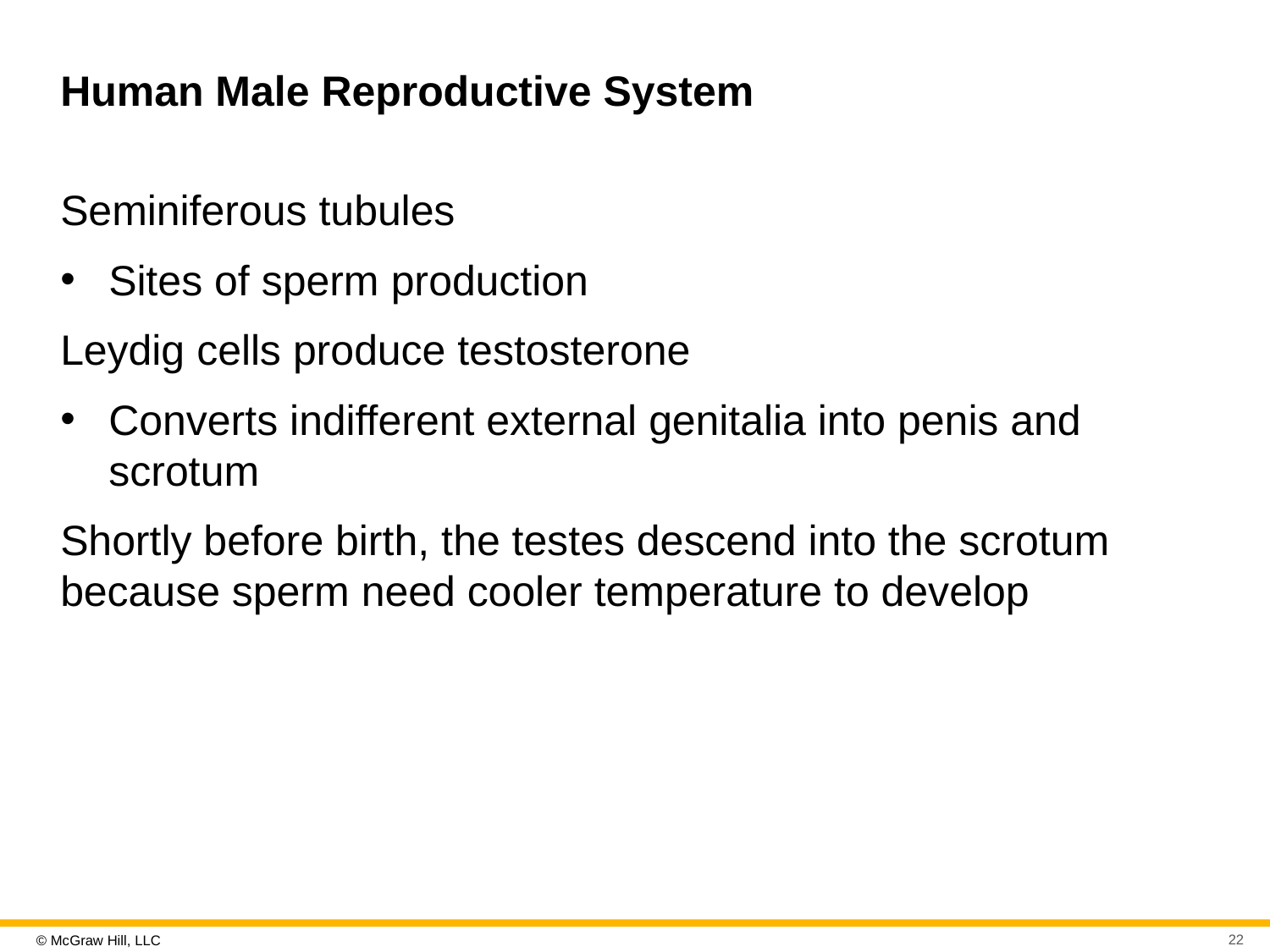

# Human Male Reproductive System
Seminiferous tubules
Sites of sperm production
Leydig cells produce testosterone
Converts indifferent external genitalia into penis and scrotum
Shortly before birth, the testes descend into the scrotum because sperm need cooler temperature to develop
22